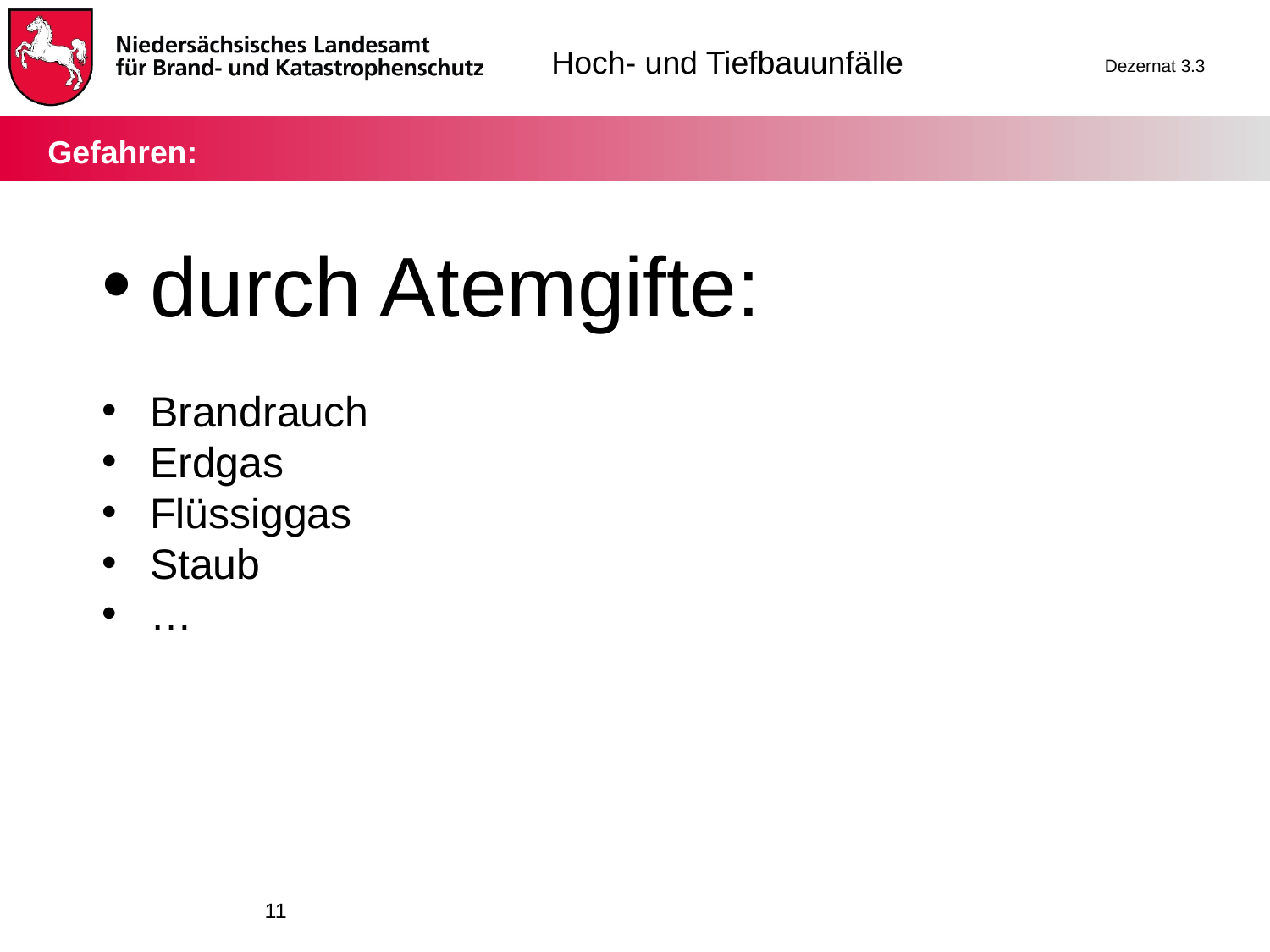

# Gefahren:
durch Atemgifte:

Brandrauch
Erdgas
Flüssiggas
Staub
…
11